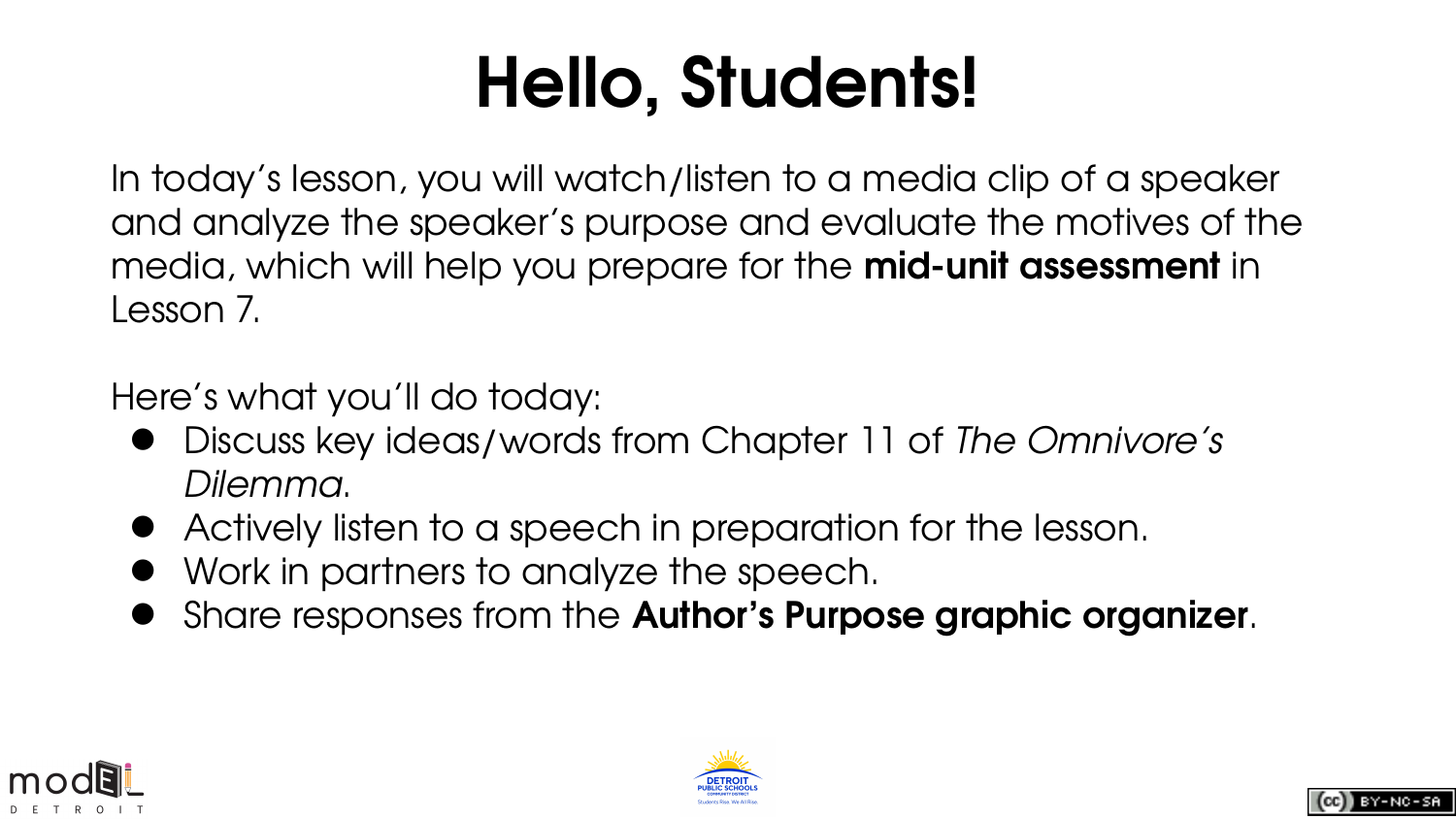

# Hello, Students!
In today’s lesson, you will watch/listen to a media clip of a speaker and analyze the speaker’s purpose and evaluate the motives of the media, which will help you prepare for the mid-unit assessment in Lesson 7.

Here’s what you’ll do today:
Discuss key ideas/words from Chapter 11 of The Omnivore’s Dilemma.
Actively listen to a speech in preparation for the lesson.
Work in partners to analyze the speech.
Share responses from the Author’s Purpose graphic organizer.